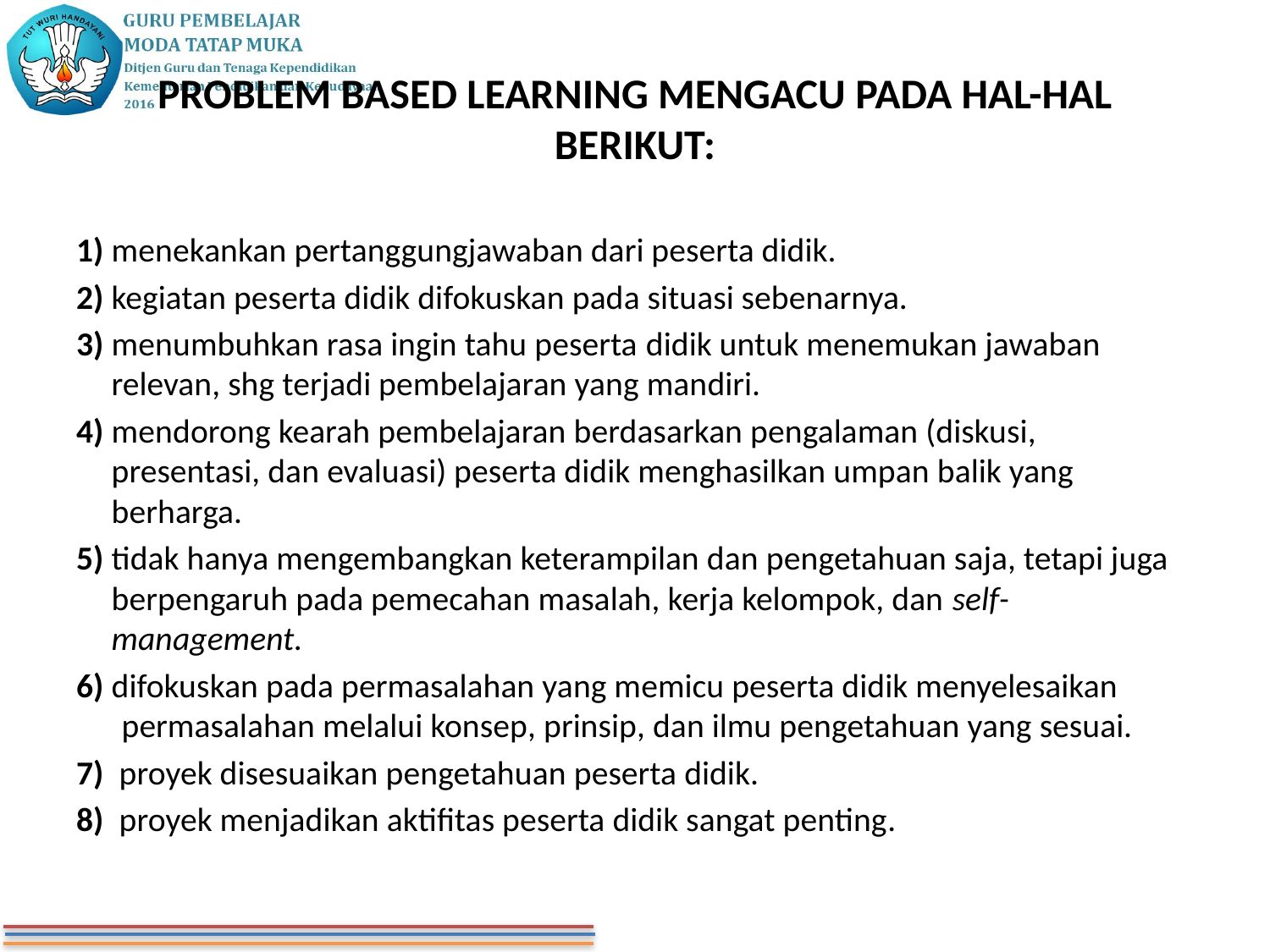

# PROBLEM BASED LEARNING MENGACU PADA HAL-HAL BERIKUT:
1) menekankan pertanggungjawaban dari peserta didik.
2) kegiatan peserta didik difokuskan pada situasi sebenarnya.
3) menumbuhkan rasa ingin tahu peserta didik untuk menemukan jawaban relevan, shg terjadi pembelajaran yang mandiri.
4) mendorong kearah pembelajaran berdasarkan pengalaman (diskusi, presentasi, dan evaluasi) peserta didik menghasilkan umpan balik yang berharga.
5) tidak hanya mengembangkan keterampilan dan pengetahuan saja, tetapi juga berpengaruh pada pemecahan masalah, kerja kelompok, dan self-management.
6) difokuskan pada permasalahan yang memicu peserta didik menyelesaikan permasalahan melalui konsep, prinsip, dan ilmu pengetahuan yang sesuai.
7)  proyek disesuaikan pengetahuan peserta didik.
8)  proyek menjadikan aktifitas peserta didik sangat penting.